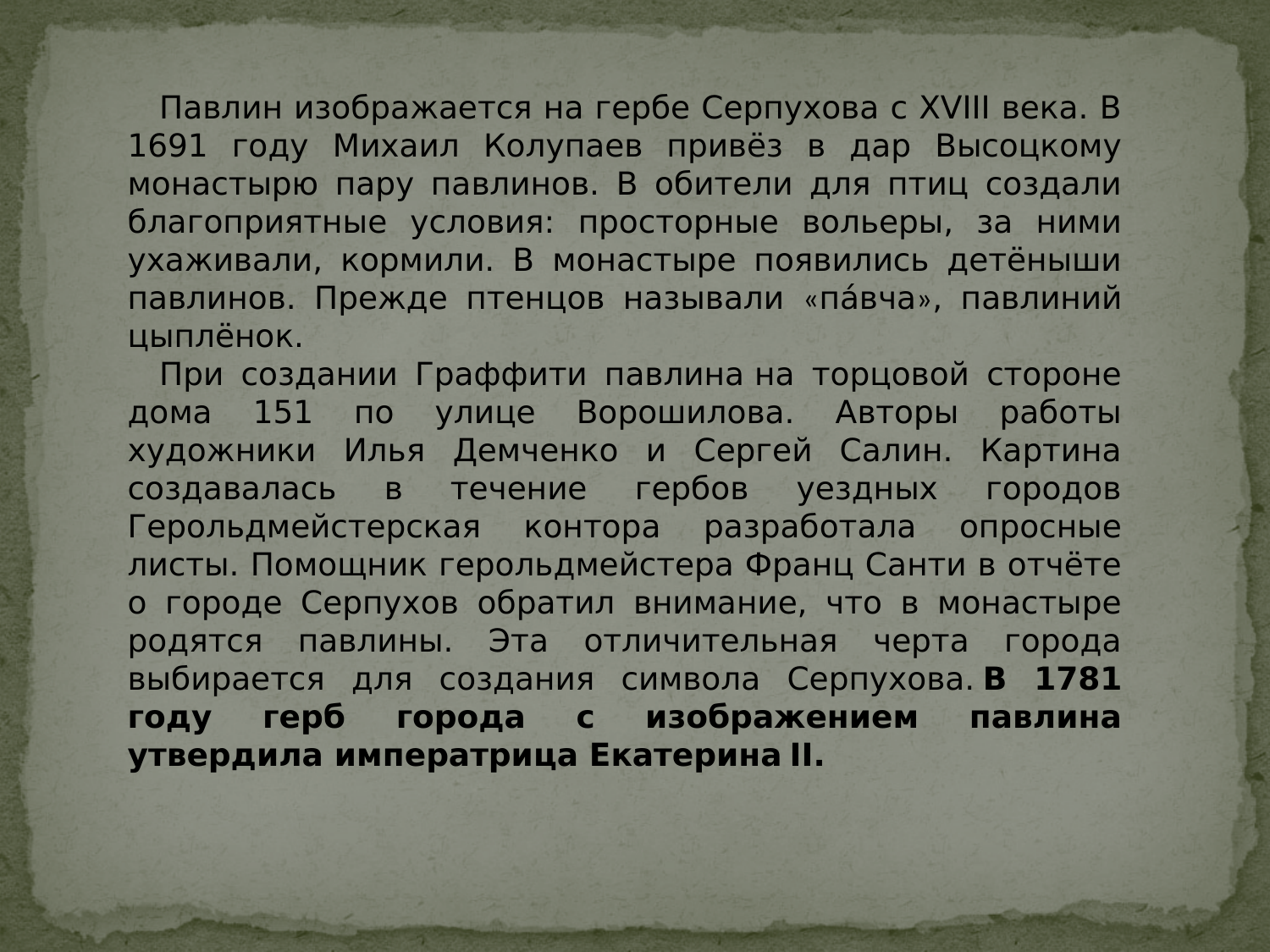

Павлин изображается на гербе Серпухова с XVIII века. В 1691 году Михаил Колупаев привёз в дар Высоцкому монастырю пару павлинов. В обители для птиц создали благоприятные условия: просторные вольеры, за ними ухаживали, кормили. В монастыре появились детёныши павлинов. Прежде птенцов называли «па́вча», павлиний цыплёнок.
При создании Граффити павлина на торцовой стороне дома 151 по улице Ворошилова. Авторы работы художники Илья Демченко и Сергей Салин. Картина создавалась в течение гербов уездных городов Герольдмейстерская контора разработала опросные листы. Помощник герольдмейстера Франц Санти в отчёте о городе Серпухов обратил внимание, что в монастыре родятся павлины. Эта отличительная черта города выбирается для создания символа Серпухова. В 1781 году герб города с изображением павлина утвердила императрица Екатерина II.